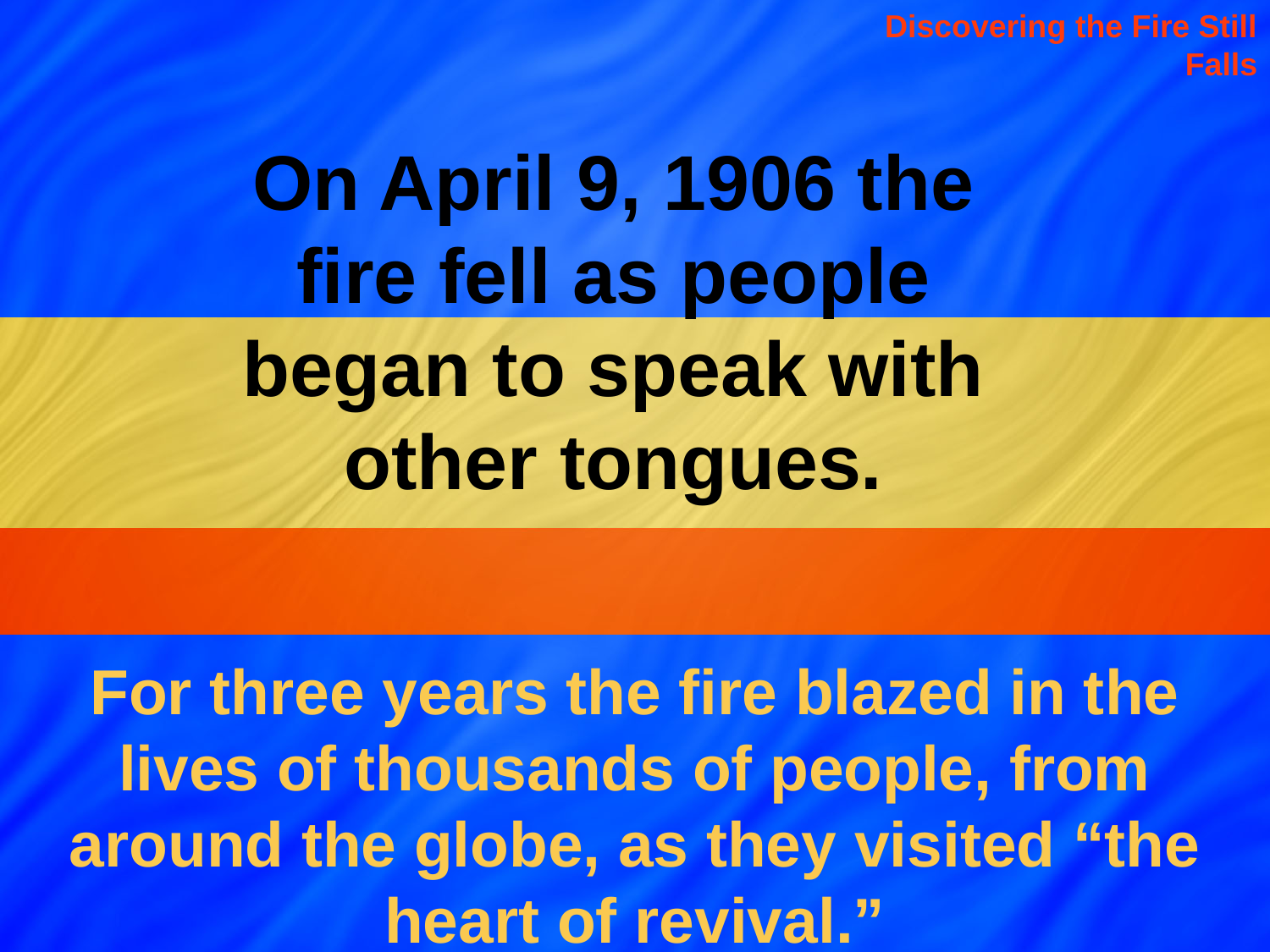

Discovering the Fire Still Falls
On April 9, 1906 the fire fell as people began to speak with other tongues.
For three years the fire blazed in the lives of thousands of people, from around the globe, as they visited “the heart of revival.”